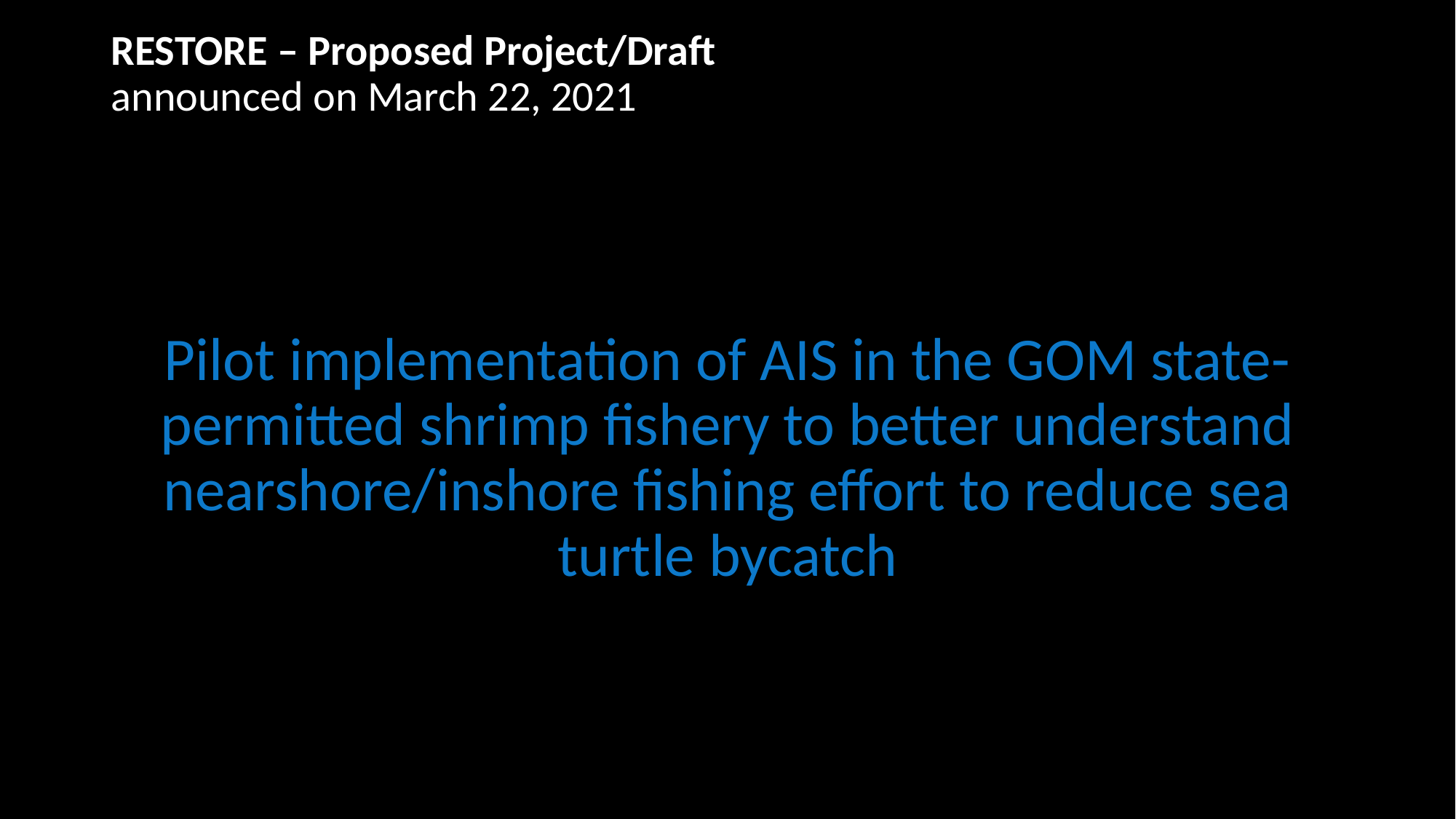

# RESTORE – Proposed Project/Draft announced on March 22, 2021
Pilot implementation of AIS in the GOM state- permitted shrimp fishery to better understand nearshore/inshore fishing effort to reduce sea turtle bycatch